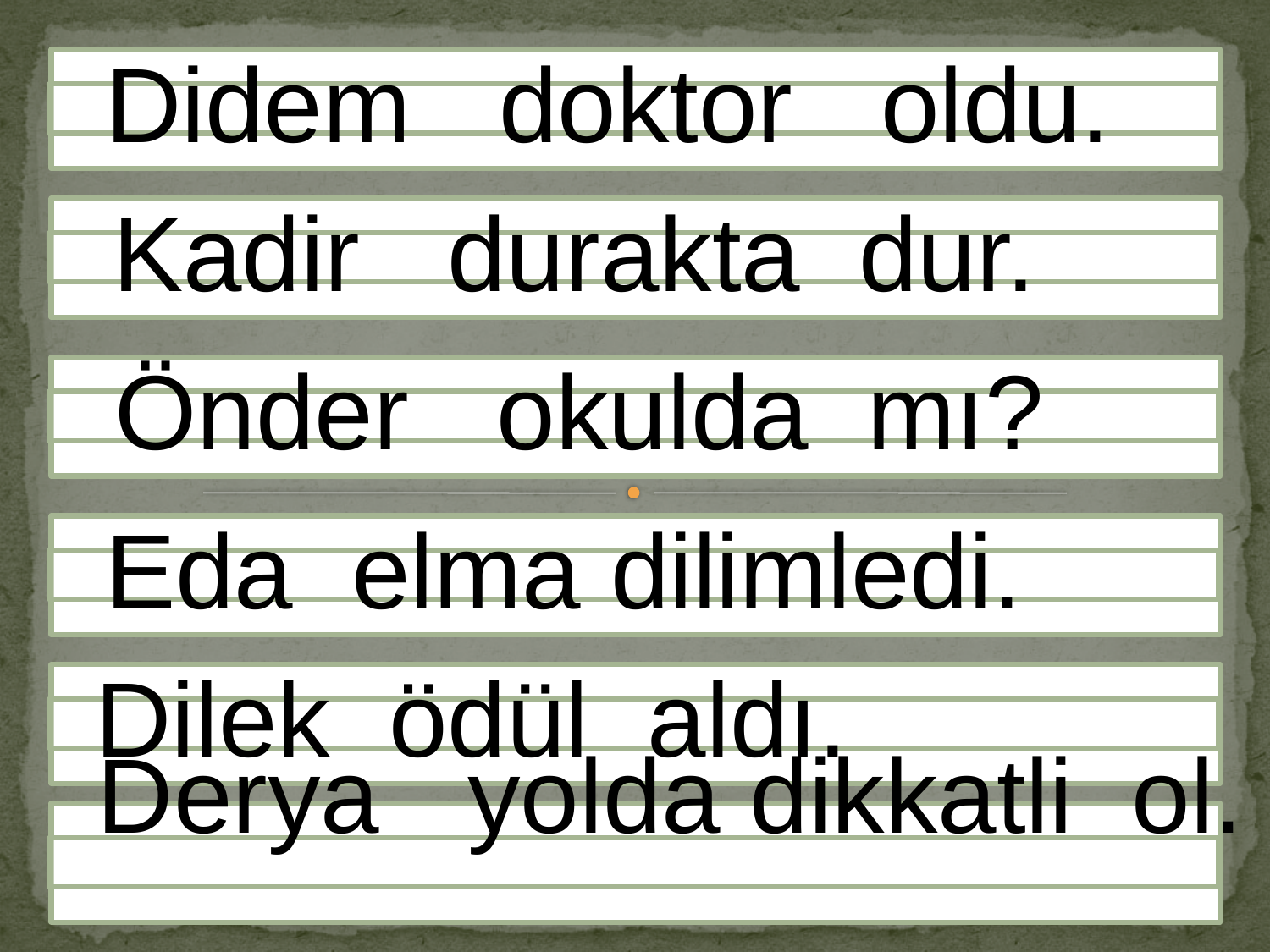

Didem   doktor   oldu.

    Kadir   durakta  dur.

   Önder   okulda  mı?

   Eda  elma dilimledi.

   Dilek  ödül  aldı.

  Derya   yolda dikkatli  ol.